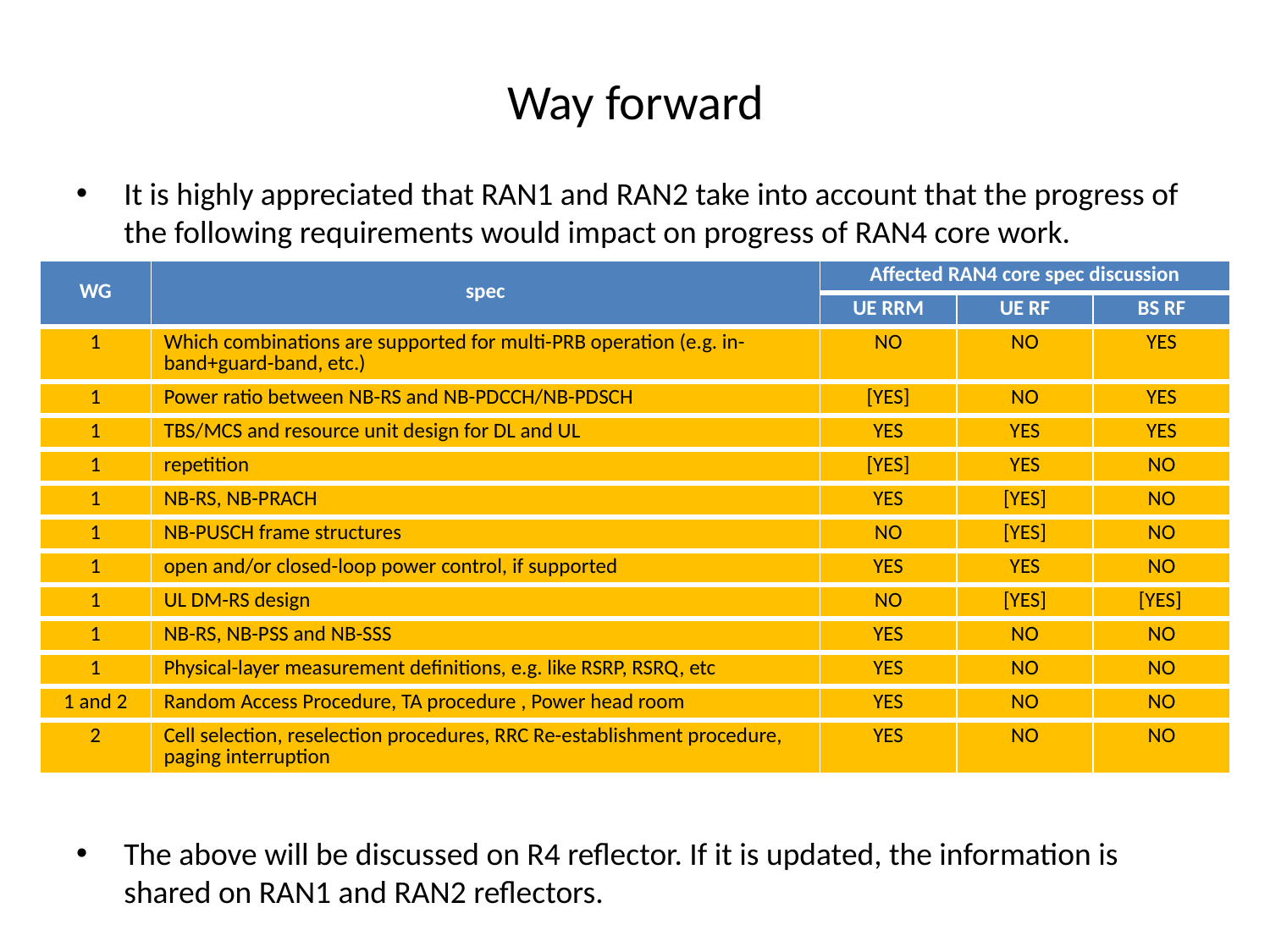

# Way forward
It is highly appreciated that RAN1 and RAN2 take into account that the progress of the following requirements would impact on progress of RAN4 core work.

The above will be discussed on R4 reflector. If it is updated, the information is shared on RAN1 and RAN2 reflectors.
| WG | spec | Affected RAN4 core spec discussion |  |  |
| --- | --- | --- | --- | --- |
|  |  | UE RRM | UE RF | BS RF |
| 1 | Which combinations are supported for multi-PRB operation (e.g. in-band+guard-band, etc.) | NO | NO | YES |
| 1 | Power ratio between NB-RS and NB-PDCCH/NB-PDSCH | [YES] | NO | YES |
| 1 | TBS/MCS and resource unit design for DL and UL | YES | YES | YES |
| 1 | repetition | [YES] | YES | NO |
| 1 | NB-RS, NB-PRACH | YES | [YES] | NO |
| 1 | NB-PUSCH frame structures | NO | [YES] | NO |
| 1 | open and/or closed-loop power control, if supported | YES | YES | NO |
| 1 | UL DM-RS design | NO | [YES] | [YES] |
| 1 | NB-RS, NB-PSS and NB-SSS | YES | NO | NO |
| 1 | Physical-layer measurement definitions, e.g. like RSRP, RSRQ, etc | YES | NO | NO |
| 1 and 2 | Random Access Procedure, TA procedure , Power head room | YES | NO | NO |
| 2 | Cell selection, reselection procedures, RRC Re-establishment procedure, paging interruption | YES | NO | NO |